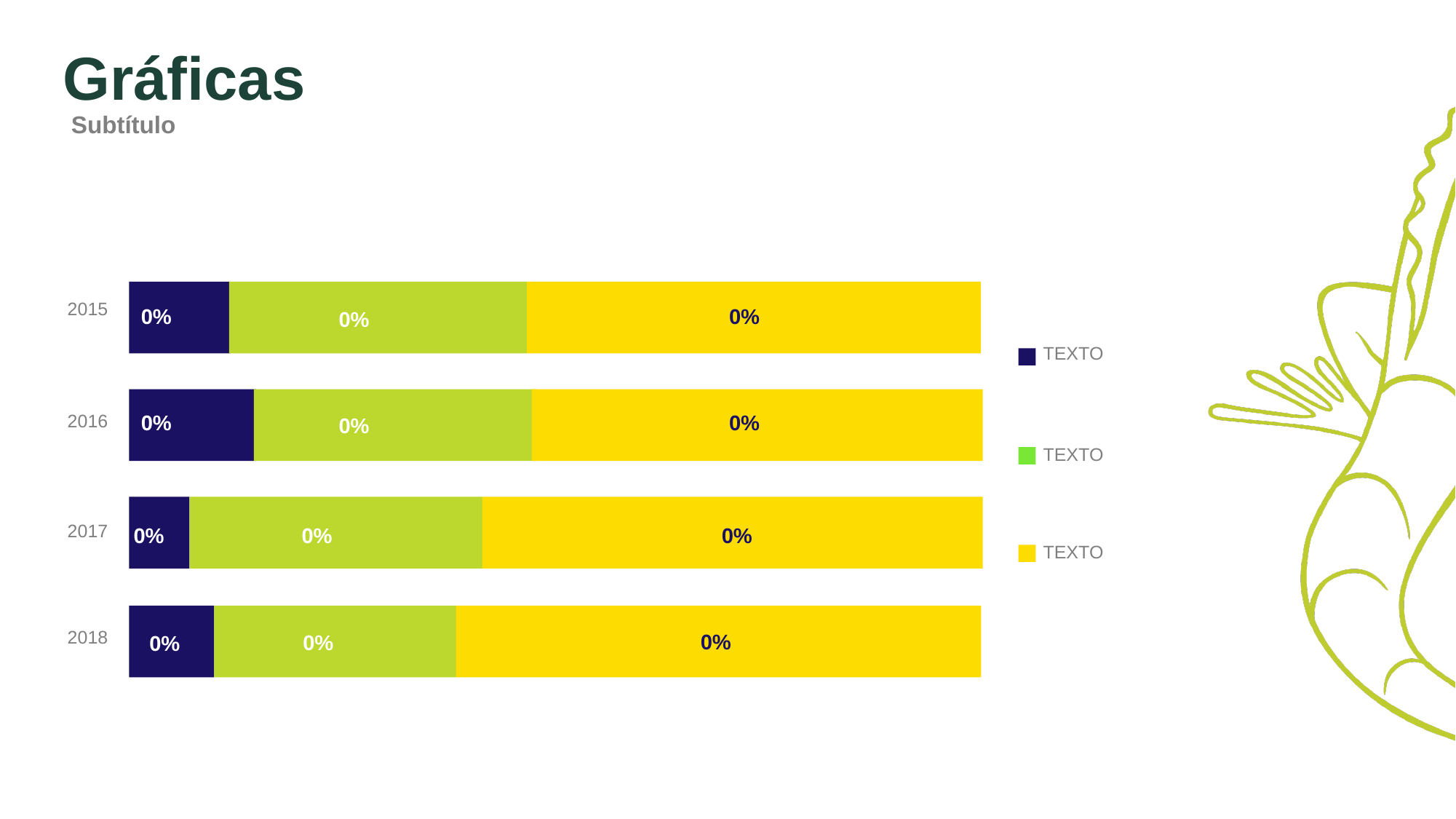

Gráficas
Subtítulo

2015
0%
0%
0%
TEXTO

2016
0%
0%
0%
TEXTO

2017
0%
0%
0%
TEXTO

2018
0%
0%
0%